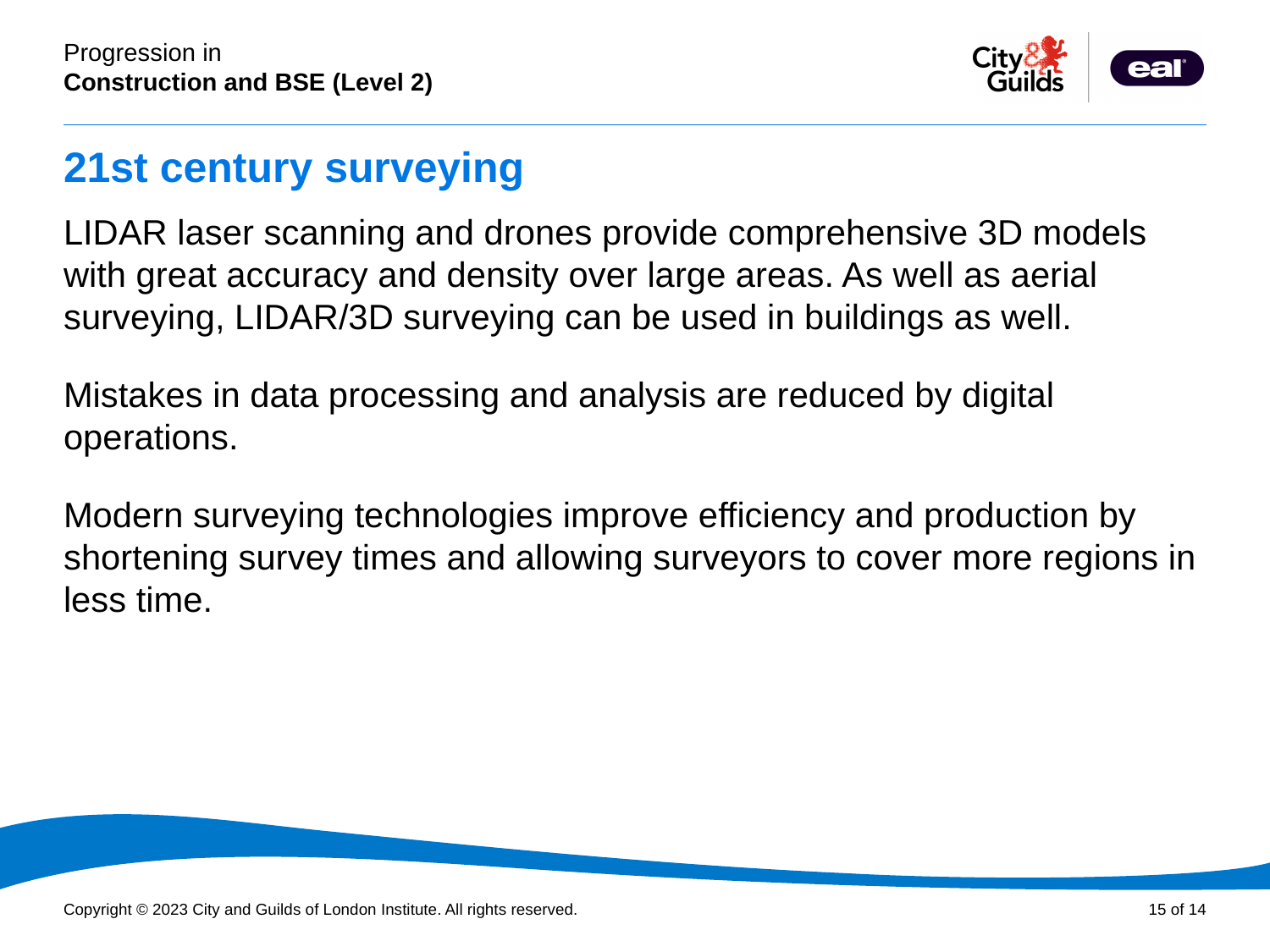

# 21st century surveying
LIDAR laser scanning and drones provide comprehensive 3D models with great accuracy and density over large areas. As well as aerial surveying, LIDAR/3D surveying can be used in buildings as well.
Mistakes in data processing and analysis are reduced by digital operations.
Modern surveying technologies improve efficiency and production by shortening survey times and allowing surveyors to cover more regions in less time.